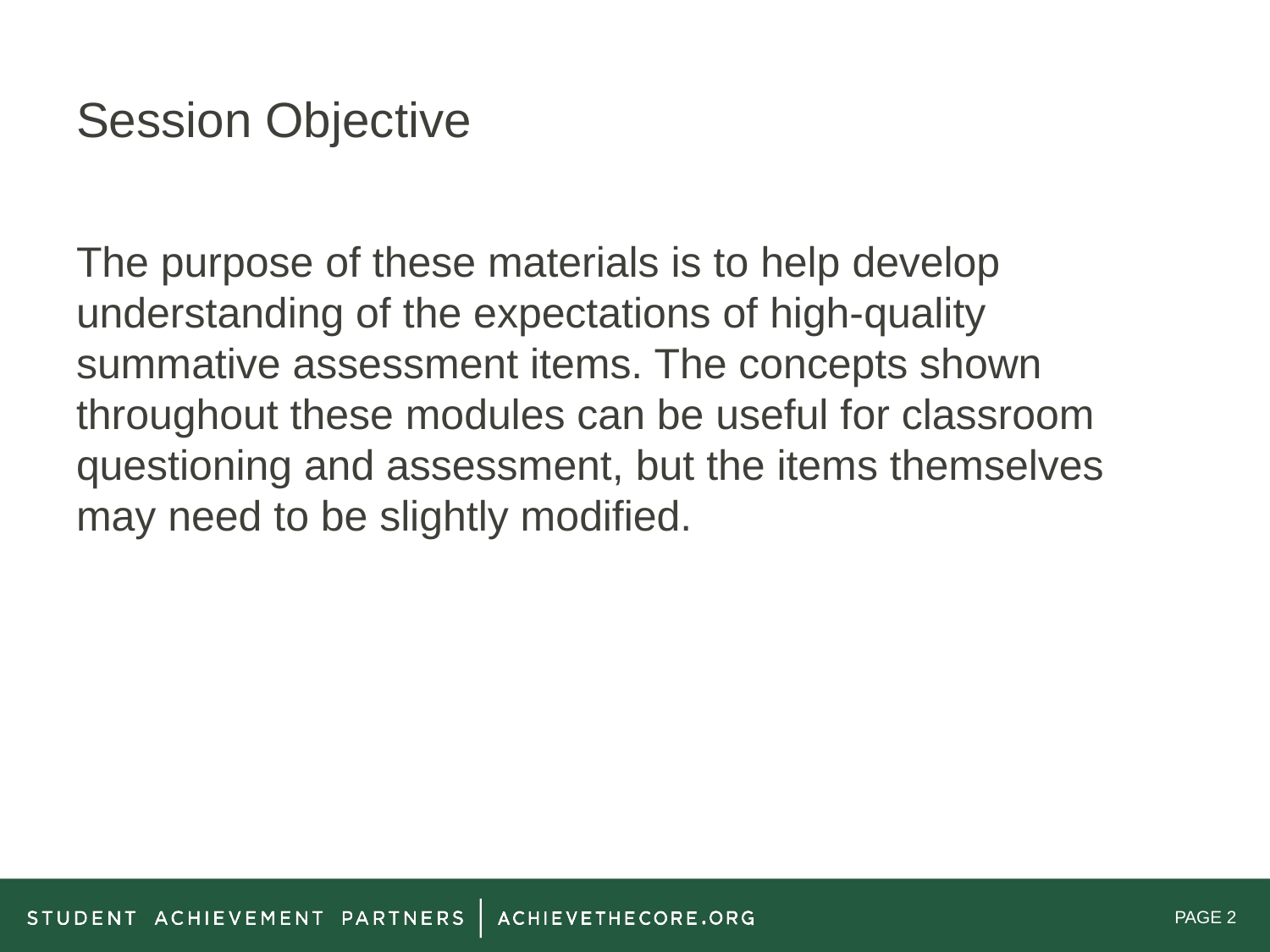

# Session Objective
The purpose of these materials is to help develop understanding of the expectations of high-quality summative assessment items. The concepts shown throughout these modules can be useful for classroom questioning and assessment, but the items themselves may need to be slightly modified.